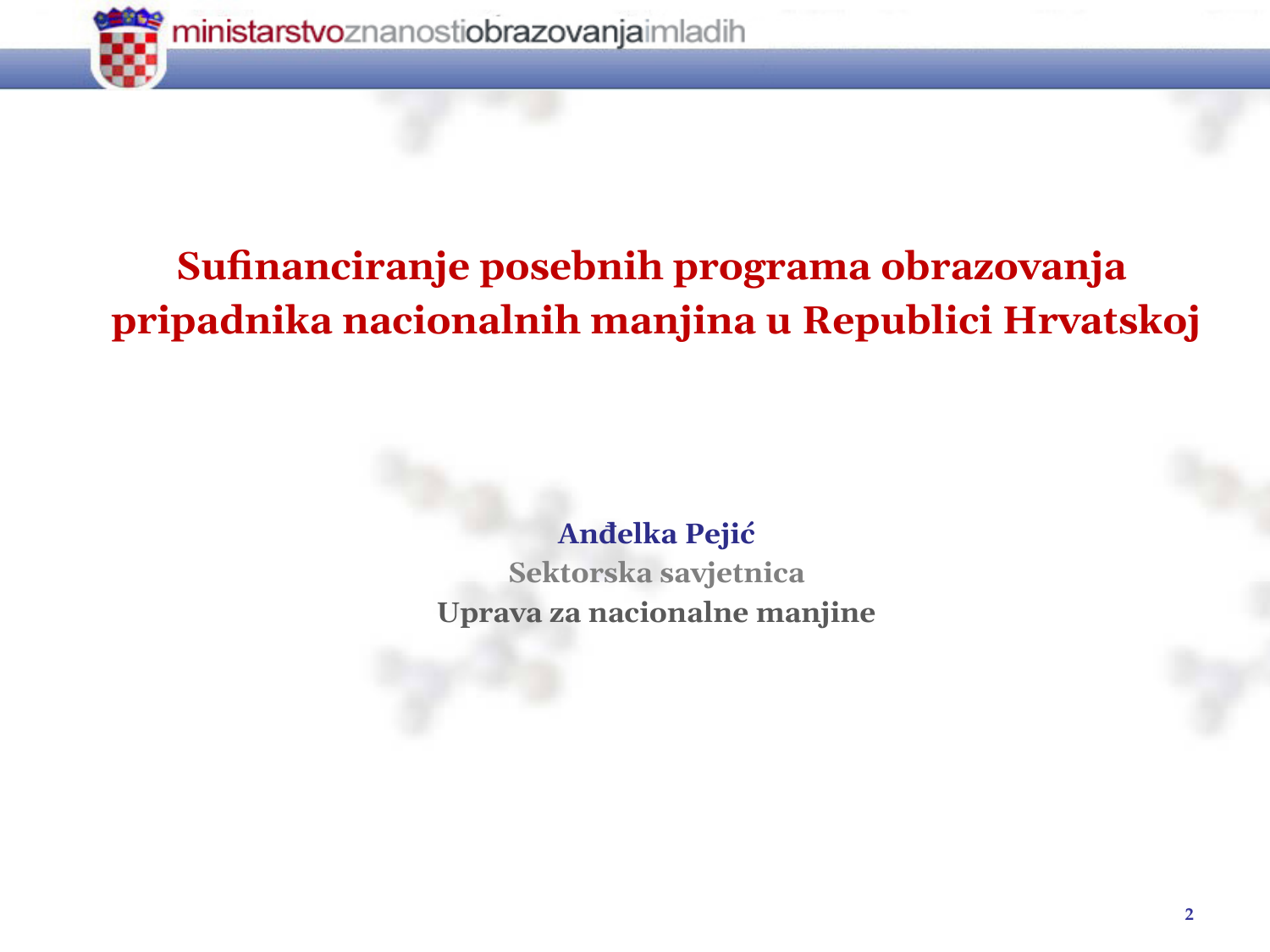

Sufinanciranje posebnih programa obrazovanja
pripadnika nacionalnih manjina u Republici Hrvatskoj

Anđelka Pejić
Sektorska savjetnica
Uprava za nacionalne manjine

2